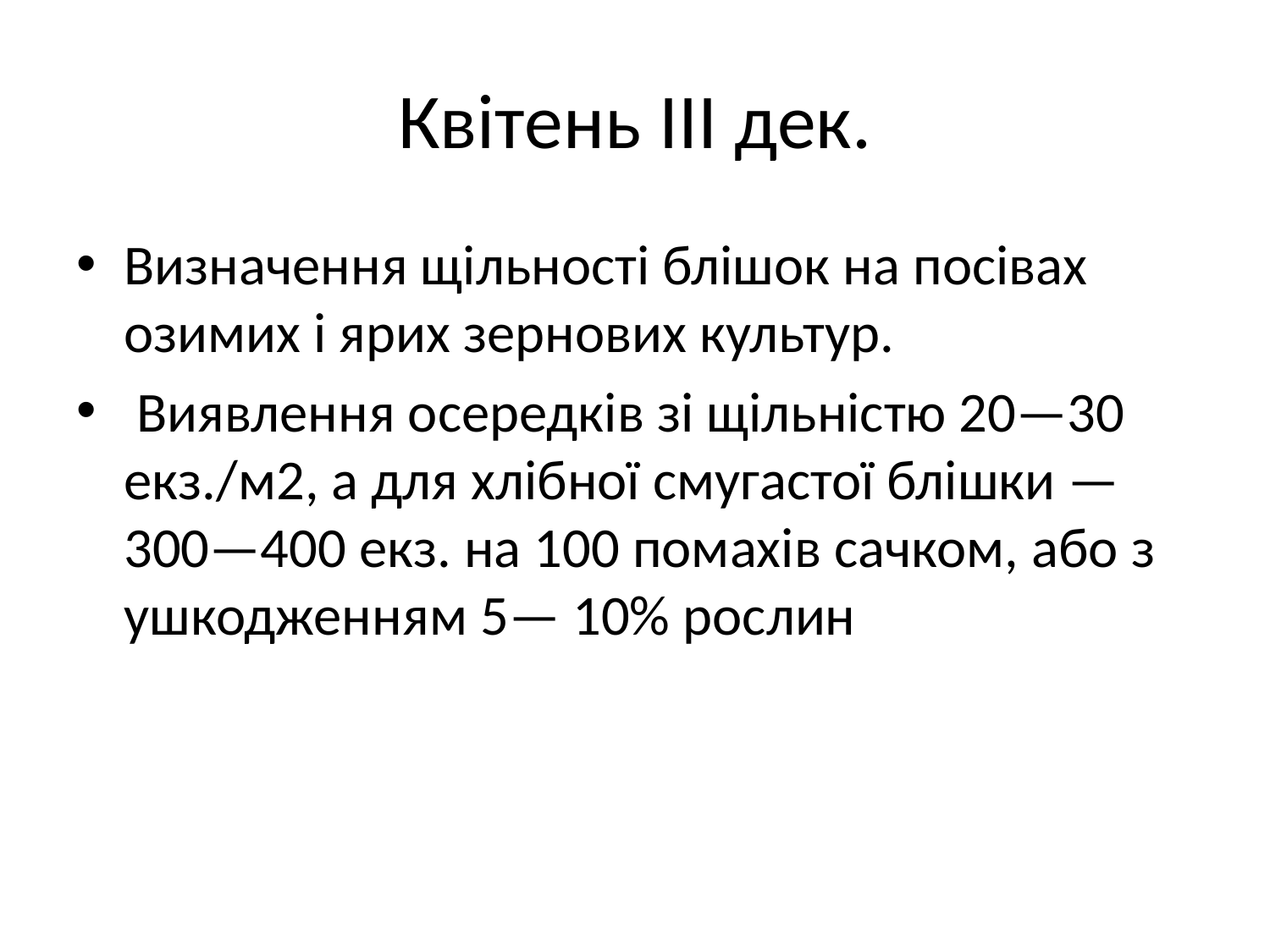

# Квітень III дек.
Визначення щільності блішок на посівах озимих і ярих зернових культур.
 Виявлення осередків зі щільністю 20—30 екз./м2, а для хлібної смугастої блішки — 300—400 екз. на 100 помахів сачком, або з ушкодженням 5— 10% рослин